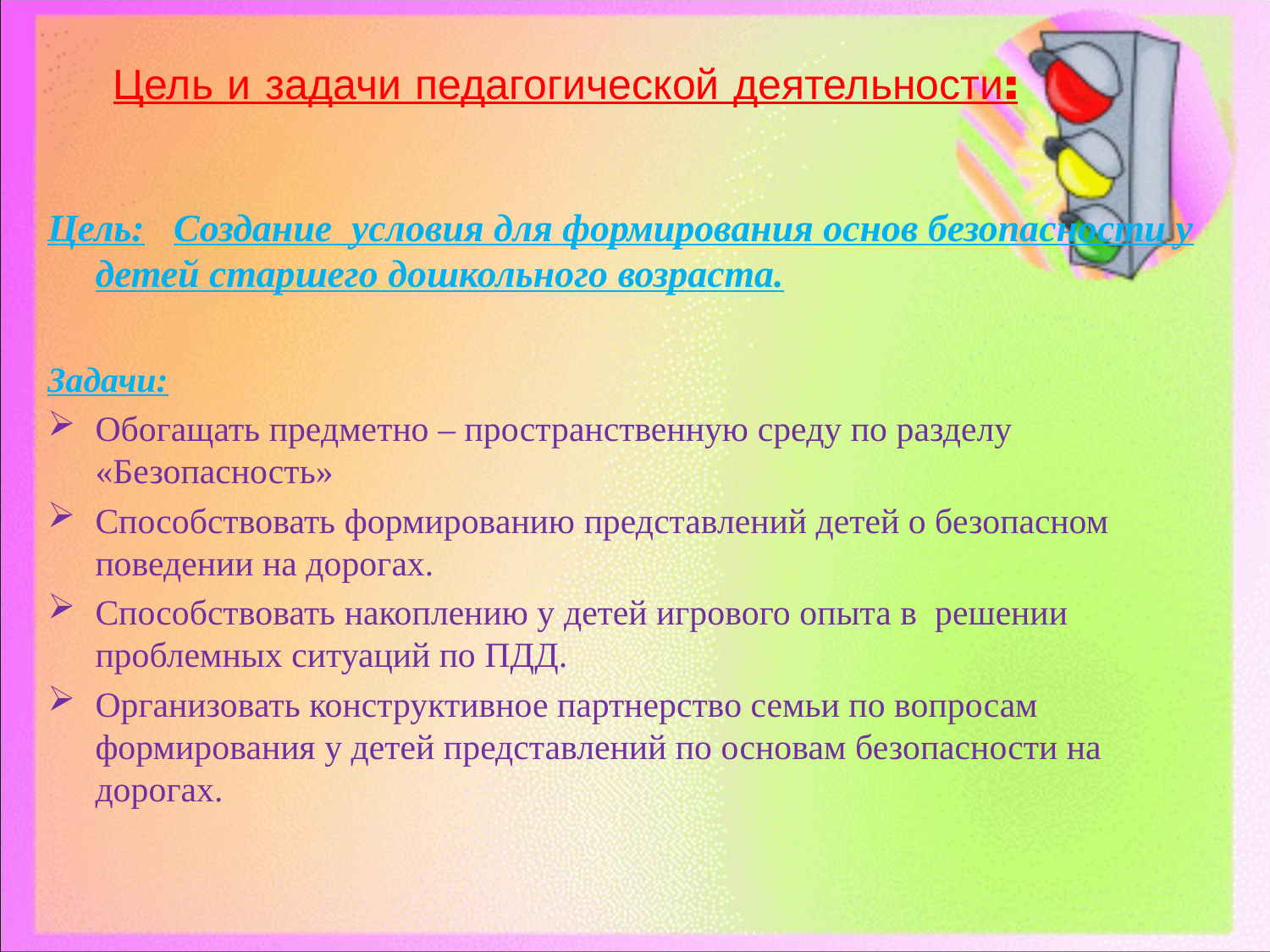

# Цель и задачи педагогической деятельности:
Цель:   Создание  условия для формирования основ безопасности у детей старшего дошкольного возраста.

Задачи:
Обогащать предметно – пространственную среду по разделу «Безопасность»
Способствовать формированию представлений детей о безопасном поведении на дорогах.
Способствовать накоплению у детей игрового опыта в  решении проблемных ситуаций по ПДД.
Организовать конструктивное партнерство семьи по вопросам формирования у детей представлений по основам безопасности на дорогах.